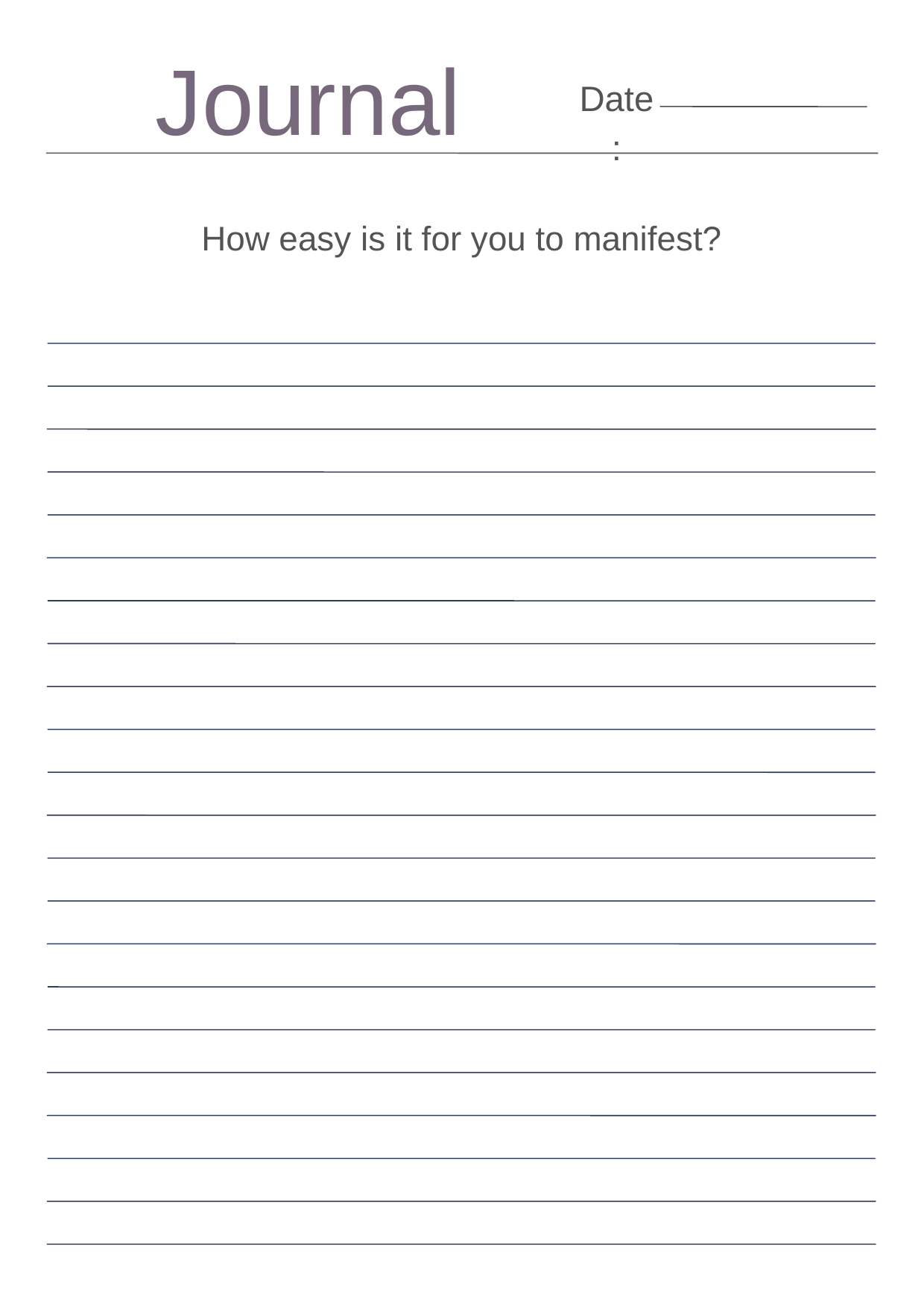

Journal
Date:

How easy is it for you to manifest?